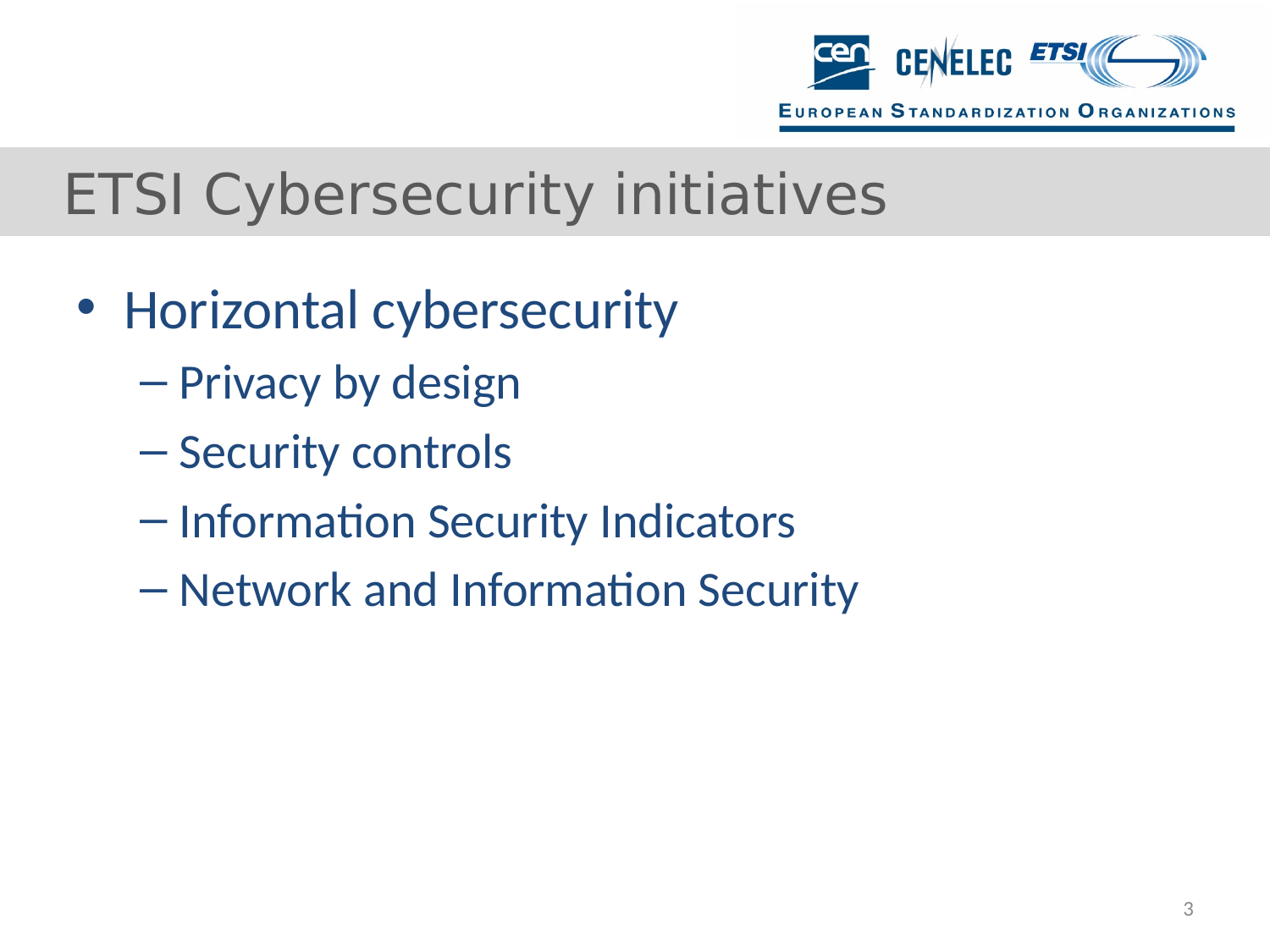

# ETSI Cybersecurity initiatives
Horizontal cybersecurity
Privacy by design
Security controls
Information Security Indicators
Network and Information Security

3